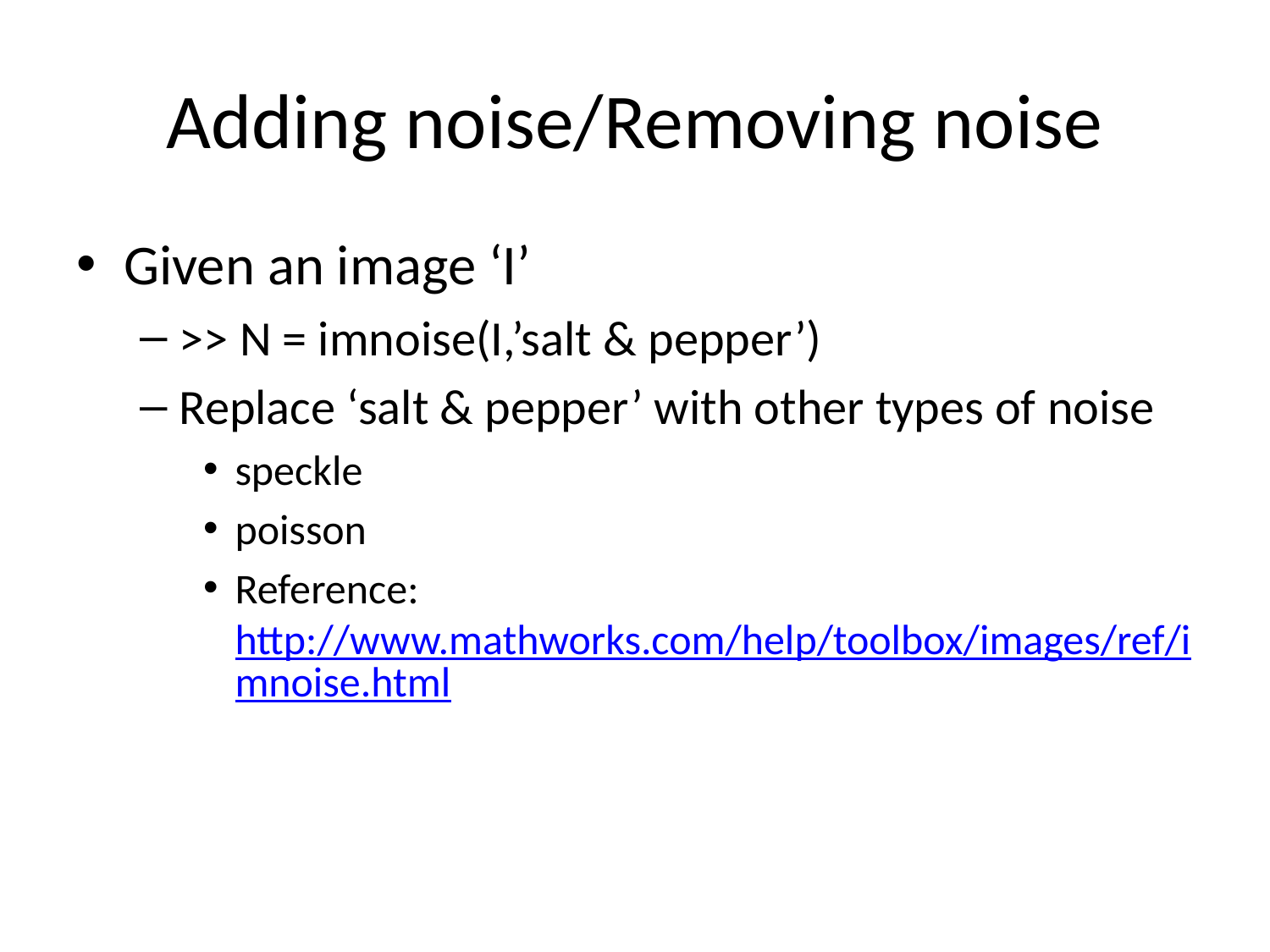

# Adding noise/Removing noise
Given an image ‘I’
>> N = imnoise(I,’salt & pepper’)
Replace ‘salt & pepper’ with other types of noise
speckle
poisson
Reference: http://www.mathworks.com/help/toolbox/images/ref/imnoise.html